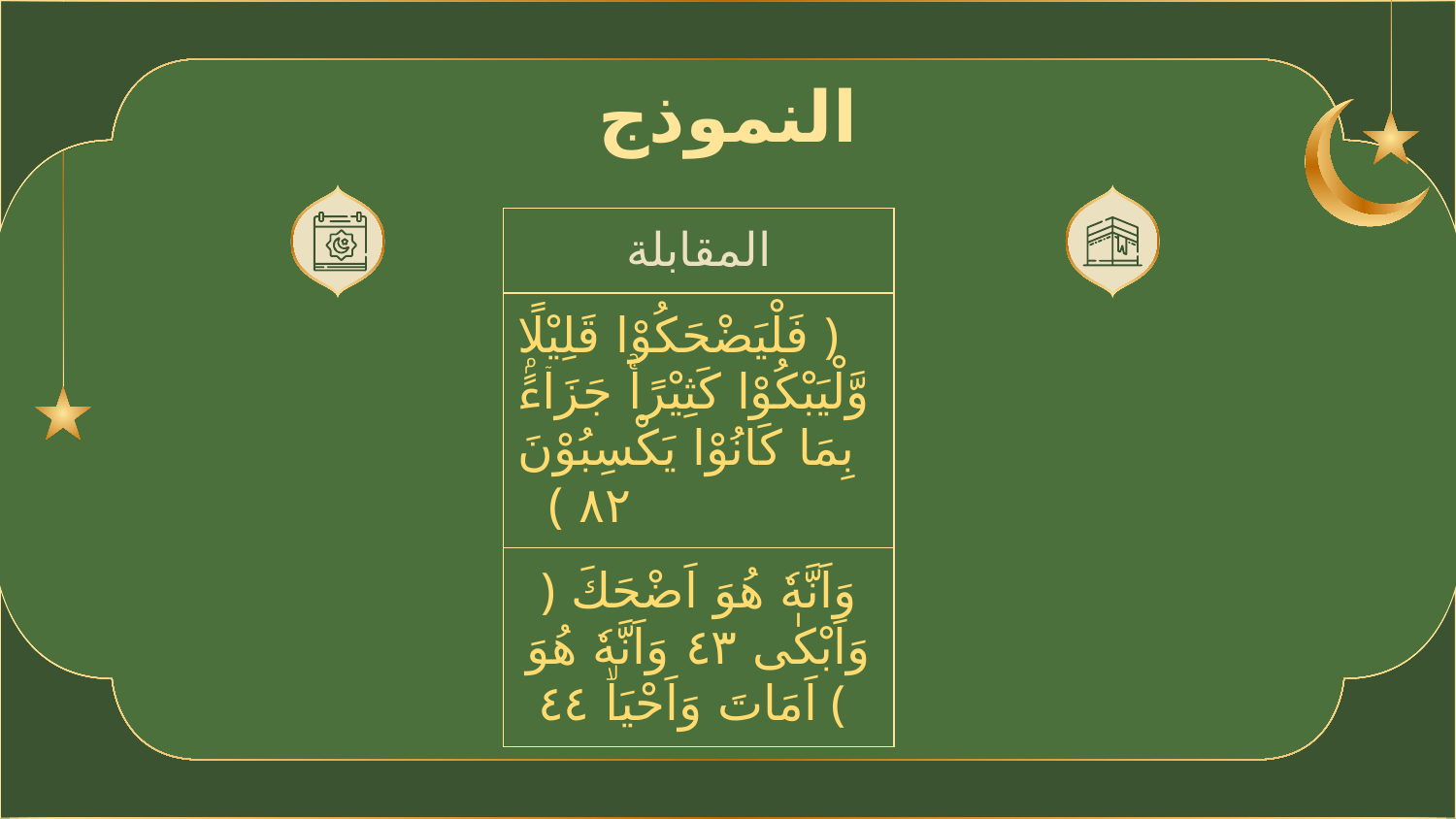

# النموذج

| المقابلة |
| --- |
| ﴿ فَلْيَضْحَكُوْا قَلِيْلًا وَّلْيَبْكُوْا كَثِيْرًاۚ جَزَاۤءًۢ بِمَا كَانُوْا يَكْسِبُوْنَ ٨٢ ﴾ |
| ﴿ وَاَنَّهٗ هُوَ اَضْحَكَ وَاَبْكٰى ٤٣ وَاَنَّهٗ هُوَ اَمَاتَ وَاَحْيَاۙ ٤٤ ﴾ |